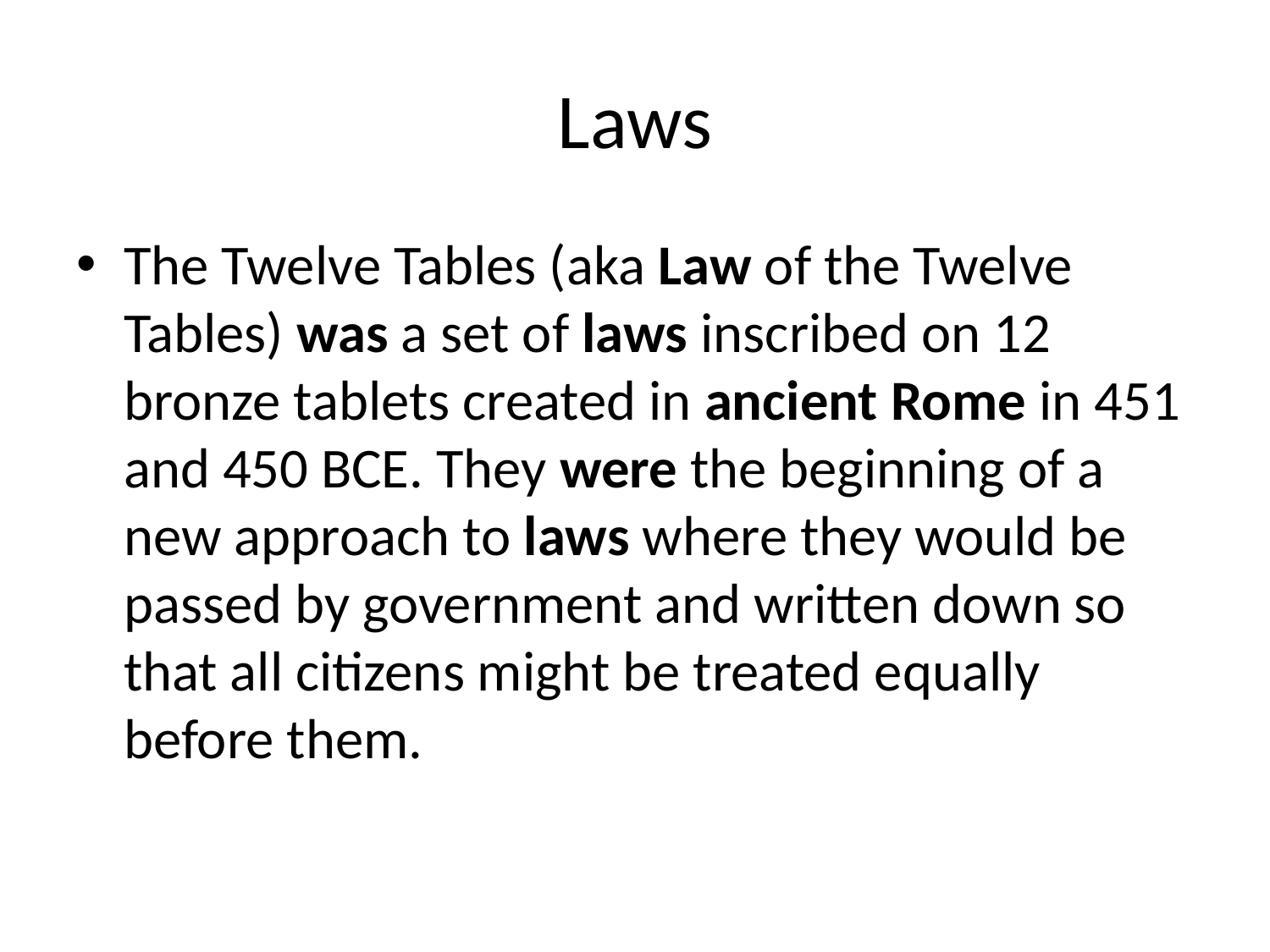

# Laws
The Twelve Tables (aka Law of the Twelve Tables) was a set of laws inscribed on 12 bronze tablets created in ancient Rome in 451 and 450 BCE. They were the beginning of a new approach to laws where they would be passed by government and written down so that all citizens might be treated equally before them.